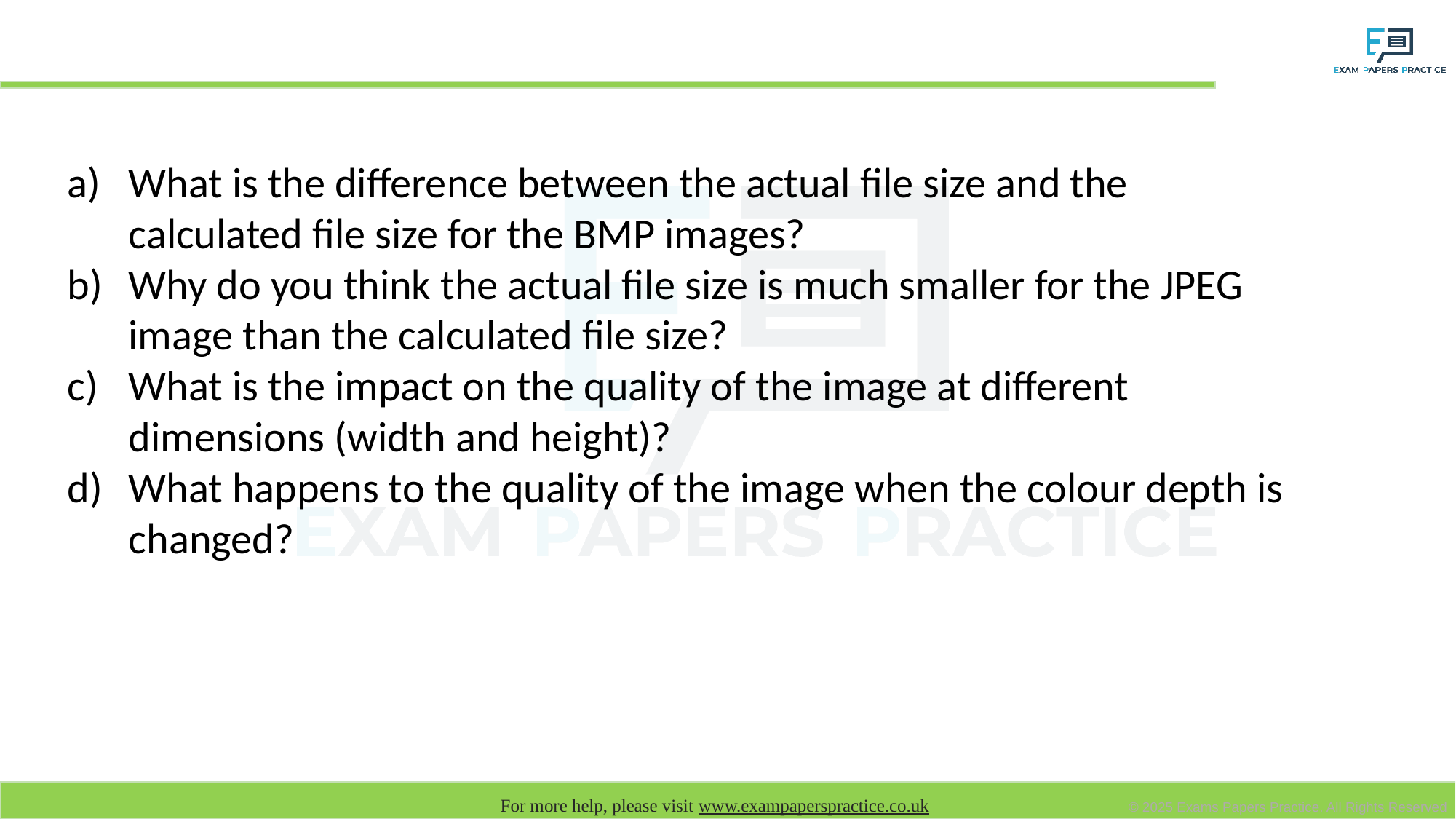

# Daffodils image questions
What is the difference between the actual file size and the calculated file size for the BMP images?
Why do you think the actual file size is much smaller for the JPEG image than the calculated file size?
What is the impact on the quality of the image at different dimensions (width and height)?
What happens to the quality of the image when the colour depth is changed?